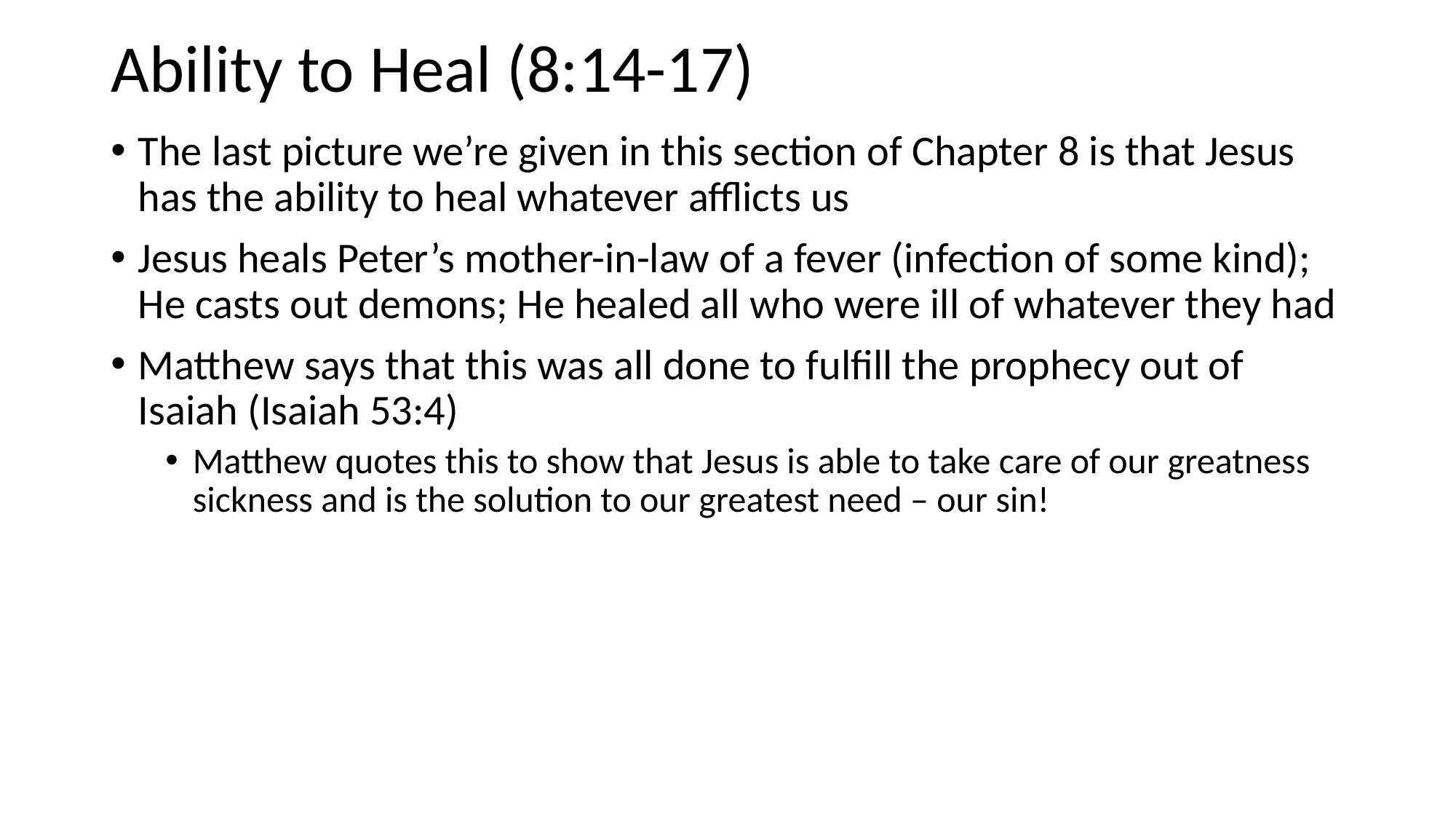

# Ability to Heal (8:14-17)
The last picture we’re given in this section of Chapter 8 is that Jesus has the ability to heal whatever afflicts us
Jesus heals Peter’s mother-in-law of a fever (infection of some kind); He casts out demons; He healed all who were ill of whatever they had
Matthew says that this was all done to fulfill the prophecy out of Isaiah (Isaiah 53:4)
Matthew quotes this to show that Jesus is able to take care of our greatness sickness and is the solution to our greatest need – our sin!